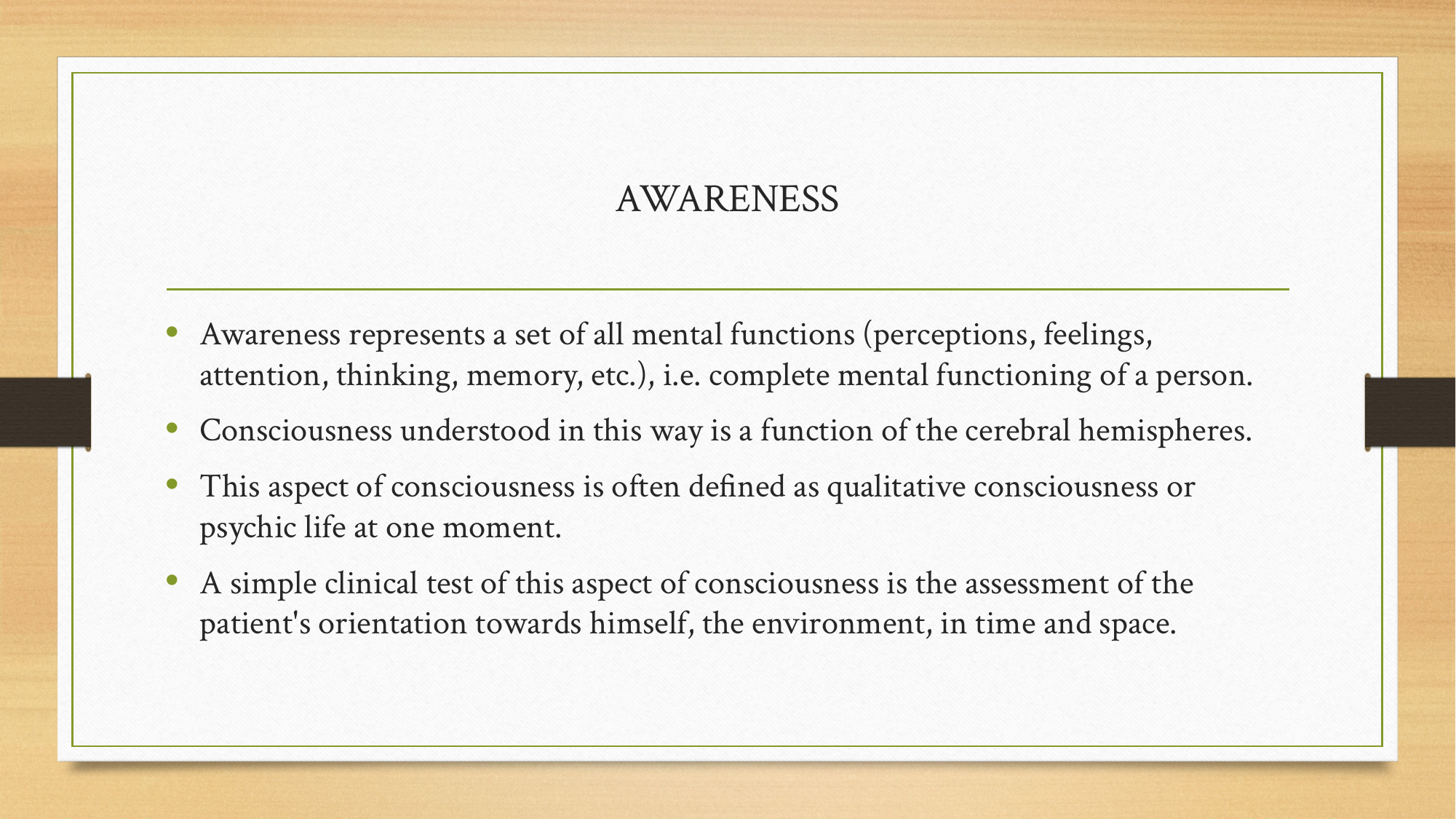

# AWARENESS
Awareness represents a set of all mental functions (perceptions, feelings, attention, thinking, memory, etc.), i.e. complete mental functioning of a person.
Consciousness understood in this way is a function of the cerebral hemispheres.
This aspect of consciousness is often defined as qualitative consciousness or psychic life at one moment.
A simple clinical test of this aspect of consciousness is the assessment of the patient's orientation towards himself, the environment, in time and space.